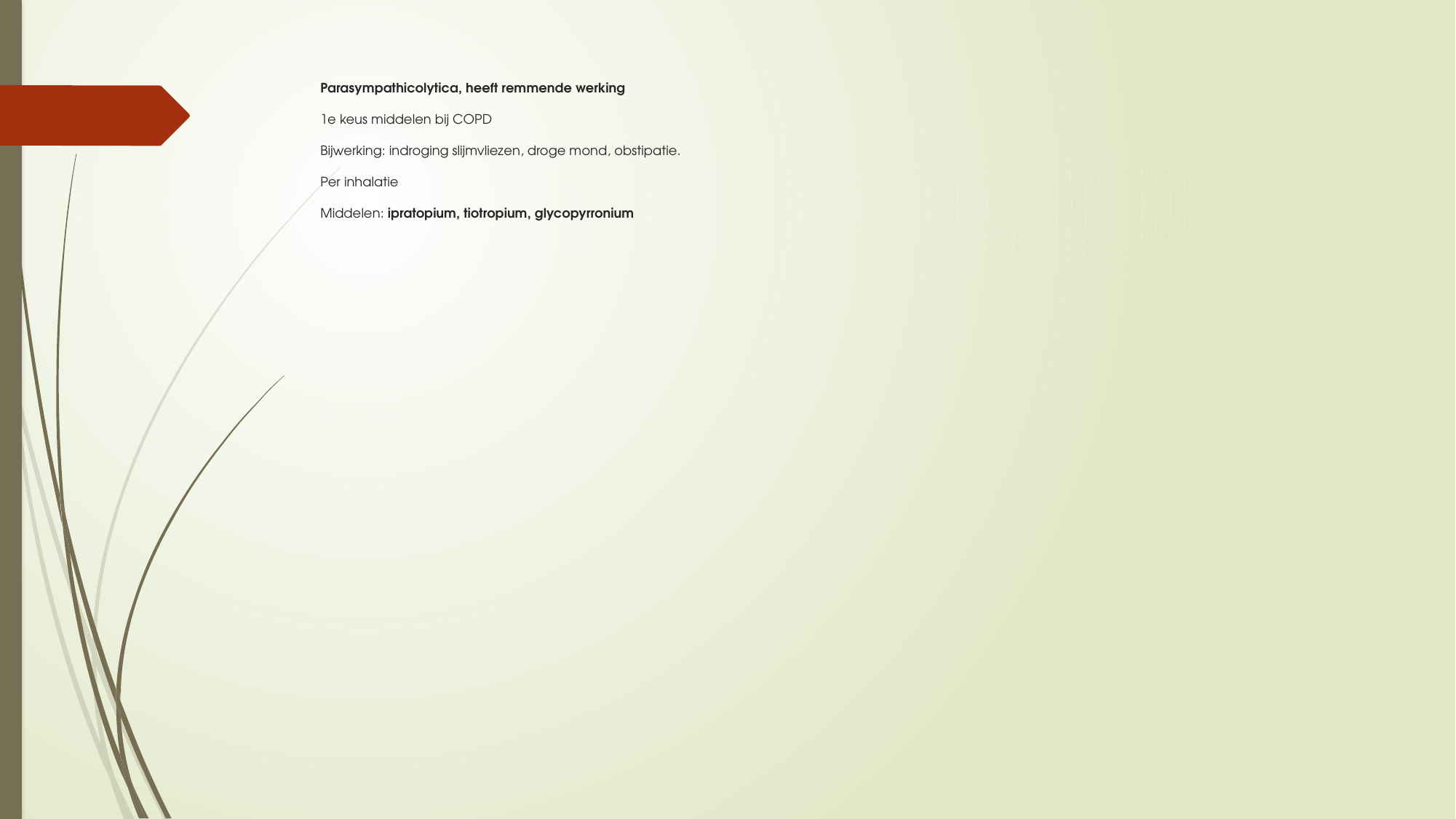

# Parasympathicolytica, heeft remmende werking 1e keus middelen bij COPD Bijwerking: indroging slijmvliezen, droge mond, obstipatie. Per inhalatie Middelen: ipratopium, tiotropium, glycopyrronium